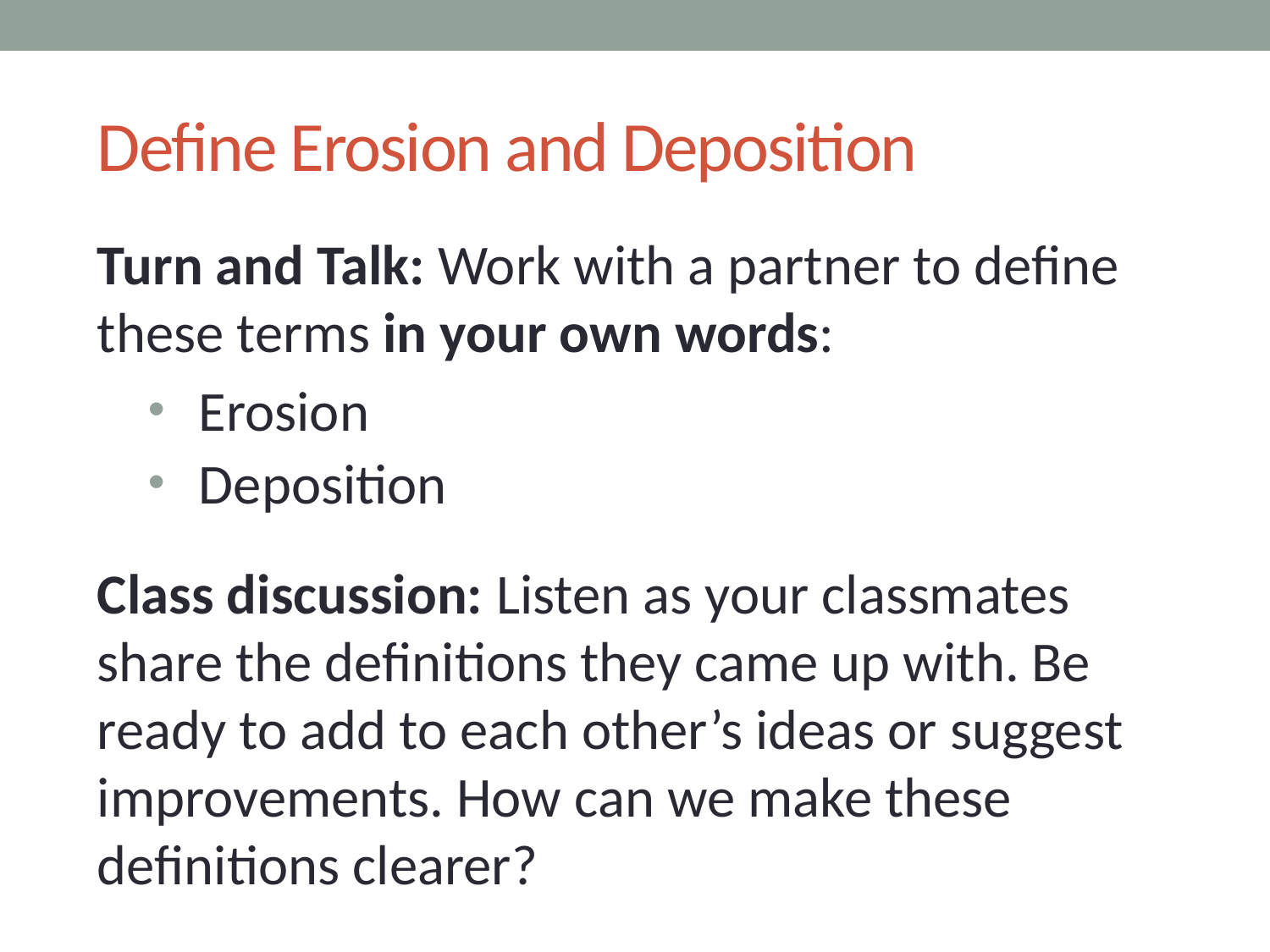

# Define Erosion and Deposition
Turn and Talk: Work with a partner to define these terms in your own words:
Erosion
Deposition
Class discussion: Listen as your classmates
share the definitions they came up with. Be ready to add to each other’s ideas or suggest improvements. How can we make these definitions clearer?